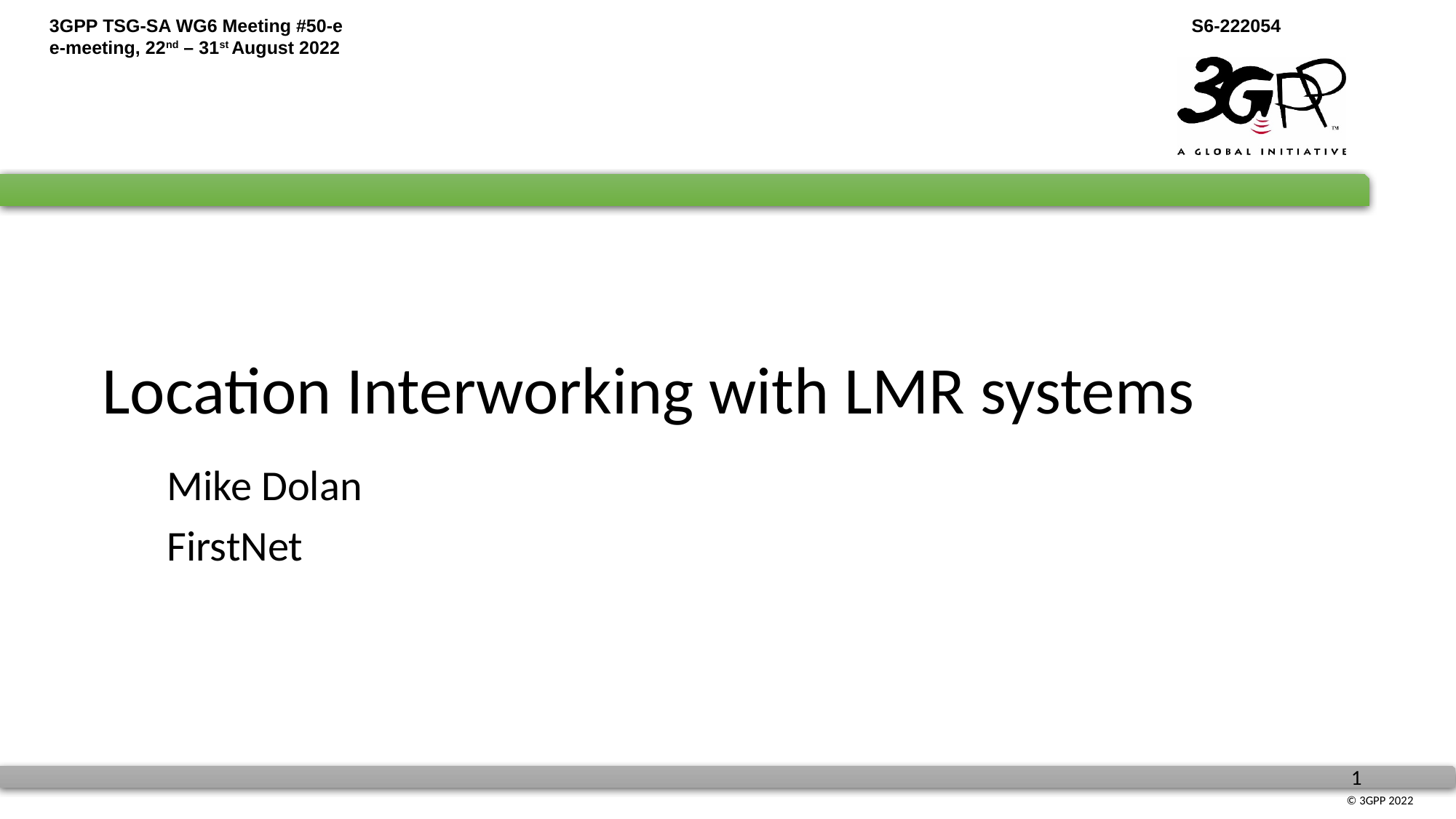

# Location Interworking with LMR systems
Mike Dolan
FirstNet